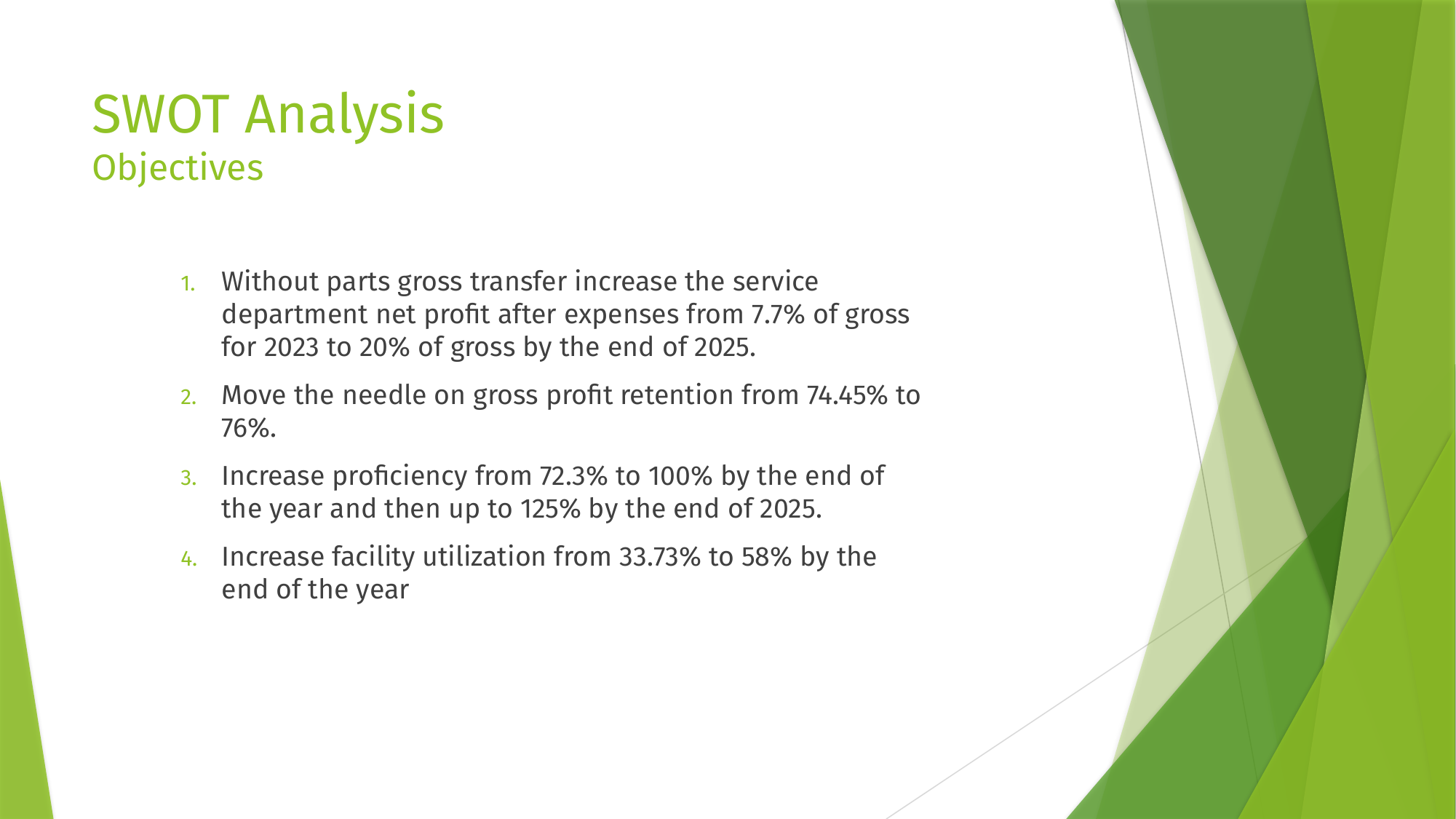

# SWOT Analysis Objectives
Without parts gross transfer increase the service department net profit after expenses from 7.7% of gross for 2023 to 20% of gross by the end of 2025.
Move the needle on gross profit retention from 74.45% to 76%.
Increase proficiency from 72.3% to 100% by the end of the year and then up to 125% by the end of 2025.
Increase facility utilization from 33.73% to 58% by the end of the year